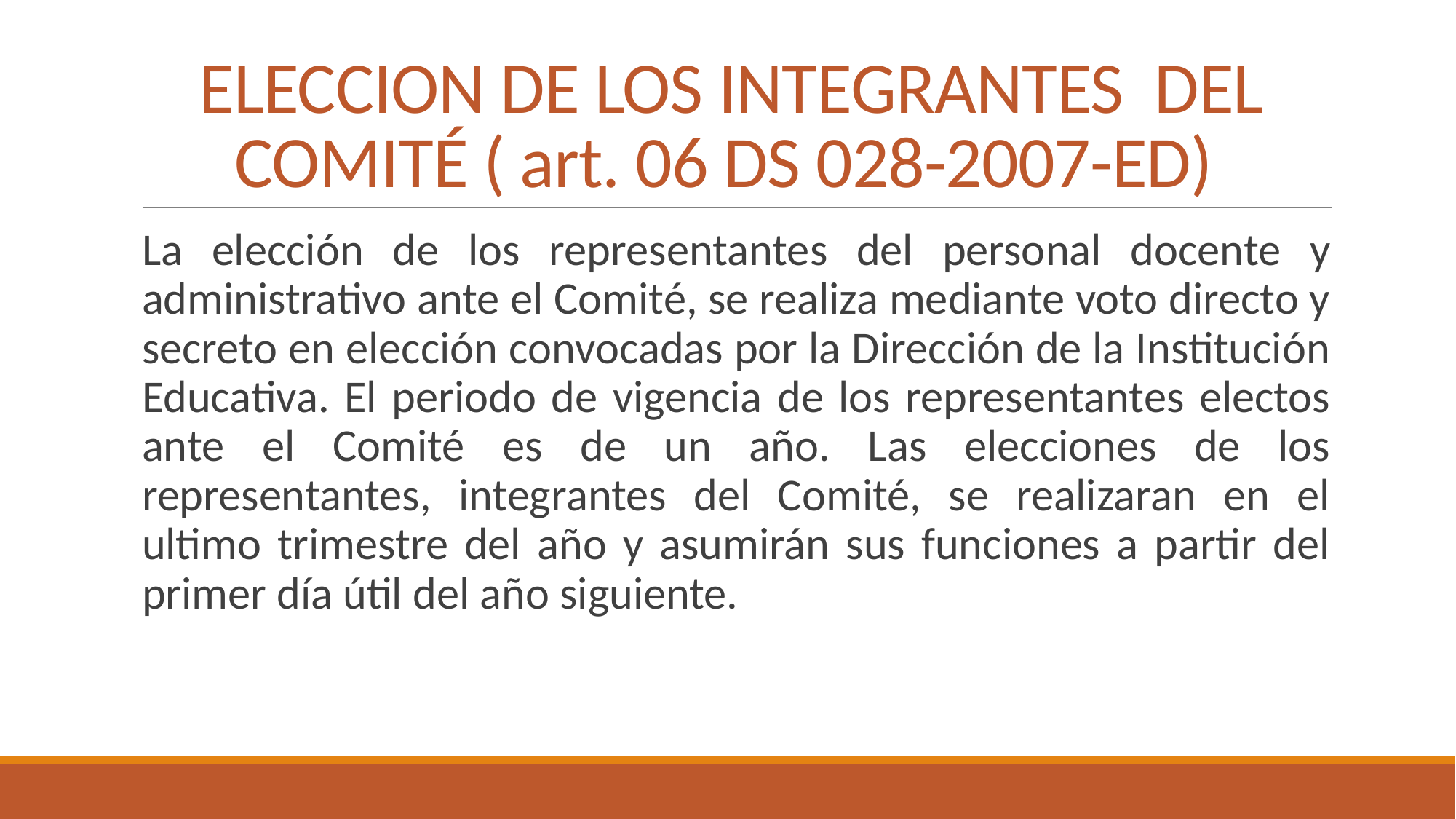

# ELECCION DE LOS INTEGRANTES  DEL COMITÉ ( art. 06 DS 028-2007-ED)
La elección de los representantes del personal docente y administrativo ante el Comité, se realiza mediante voto directo y secreto en elección convocadas por la Dirección de la Institución Educativa. El periodo de vigencia de los representantes electos ante el Comité es de un año. Las elecciones de los representantes, integrantes del Comité, se realizaran en el ultimo trimestre del año y asumirán sus funciones a partir del primer día útil del año siguiente.